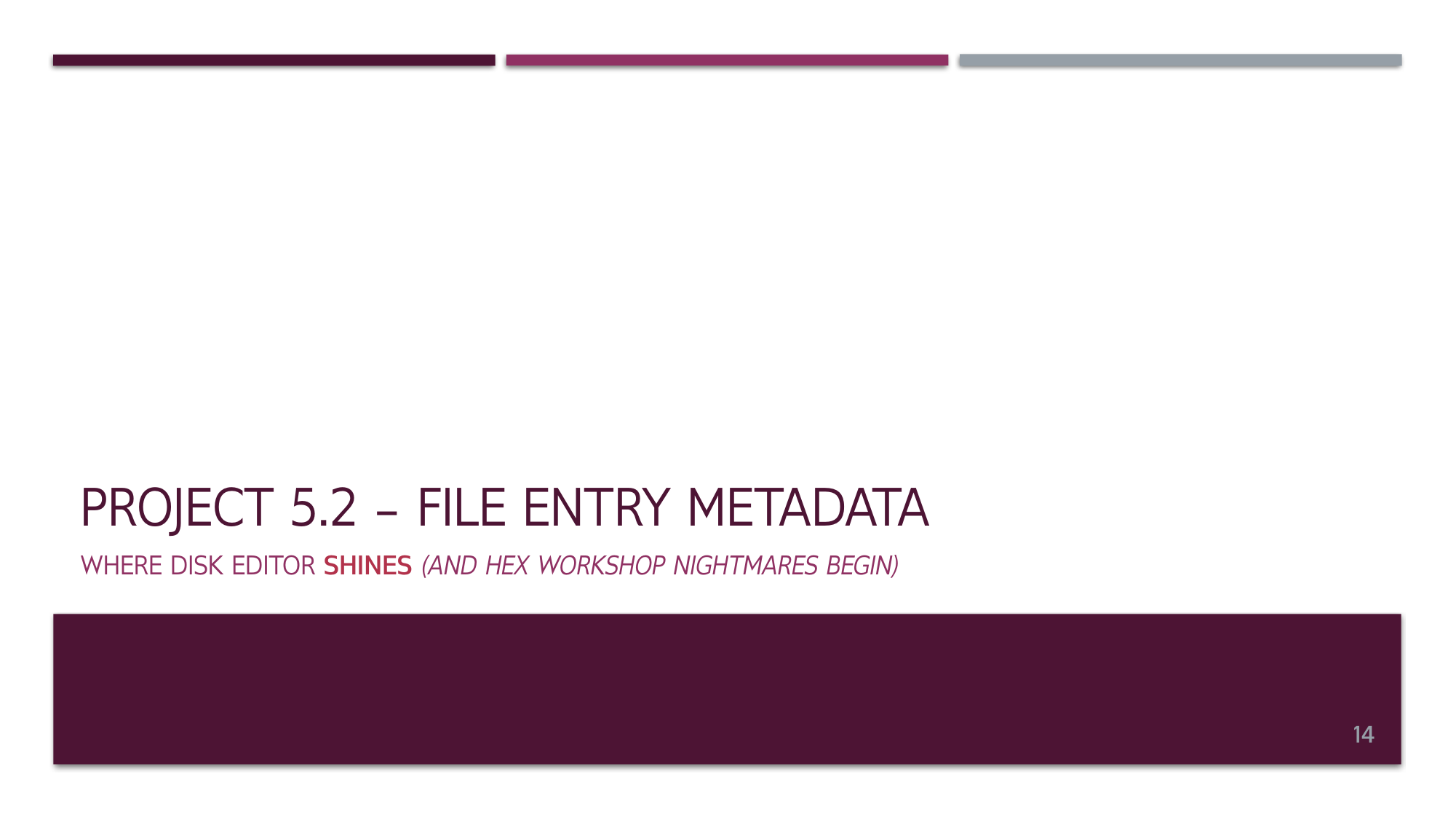

# Project 5.2 – file entry metadata
Where disk editor shines (and hex workshop nightmares begin)
14